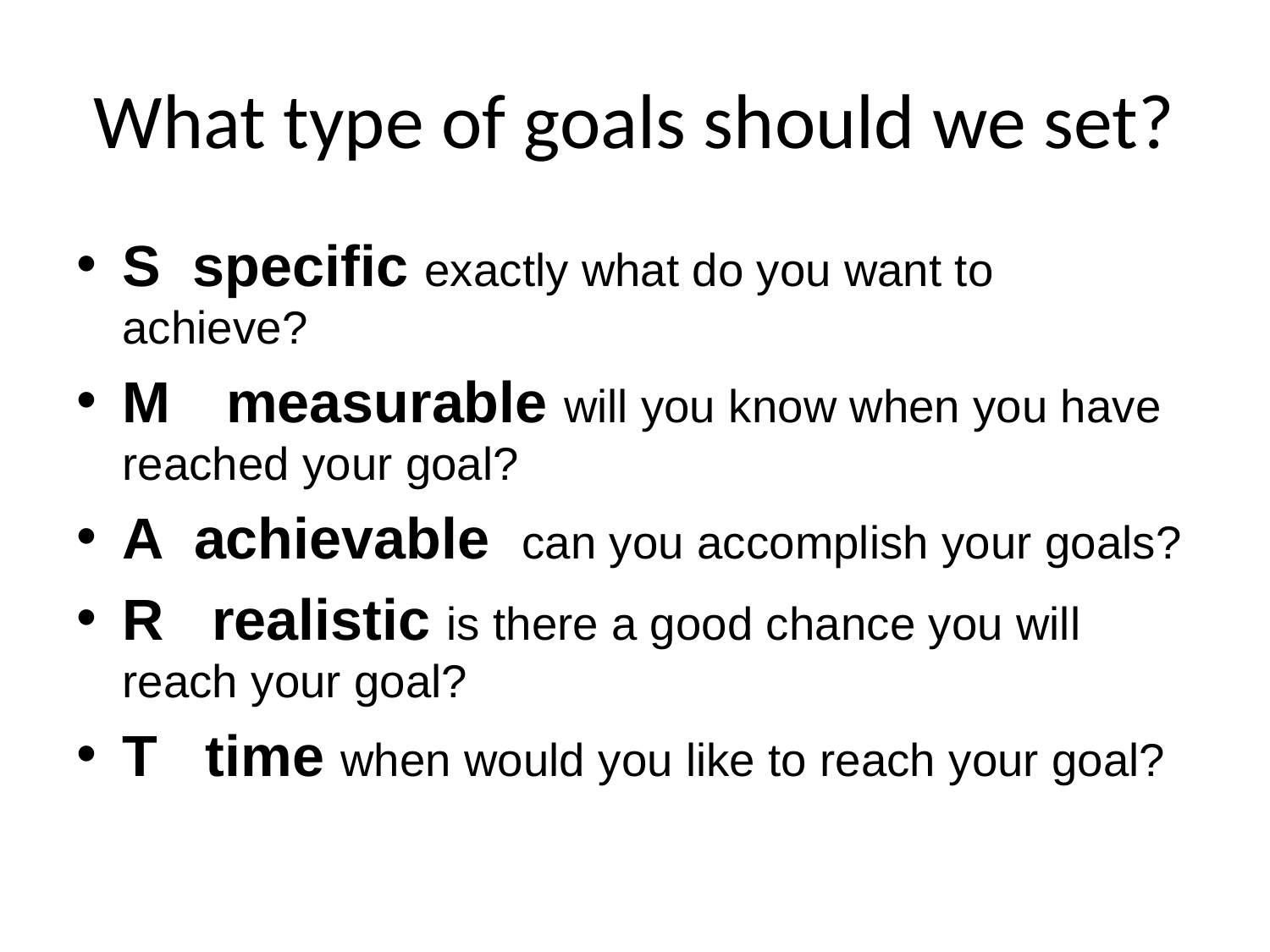

# What type of goals should we set?
S  specific exactly what do you want to achieve?
M	measurable will you know when you have reached your goal?
A  achievable  can you accomplish your goals?
R   realistic is there a good chance you will reach your goal?
T   time when would you like to reach your goal?